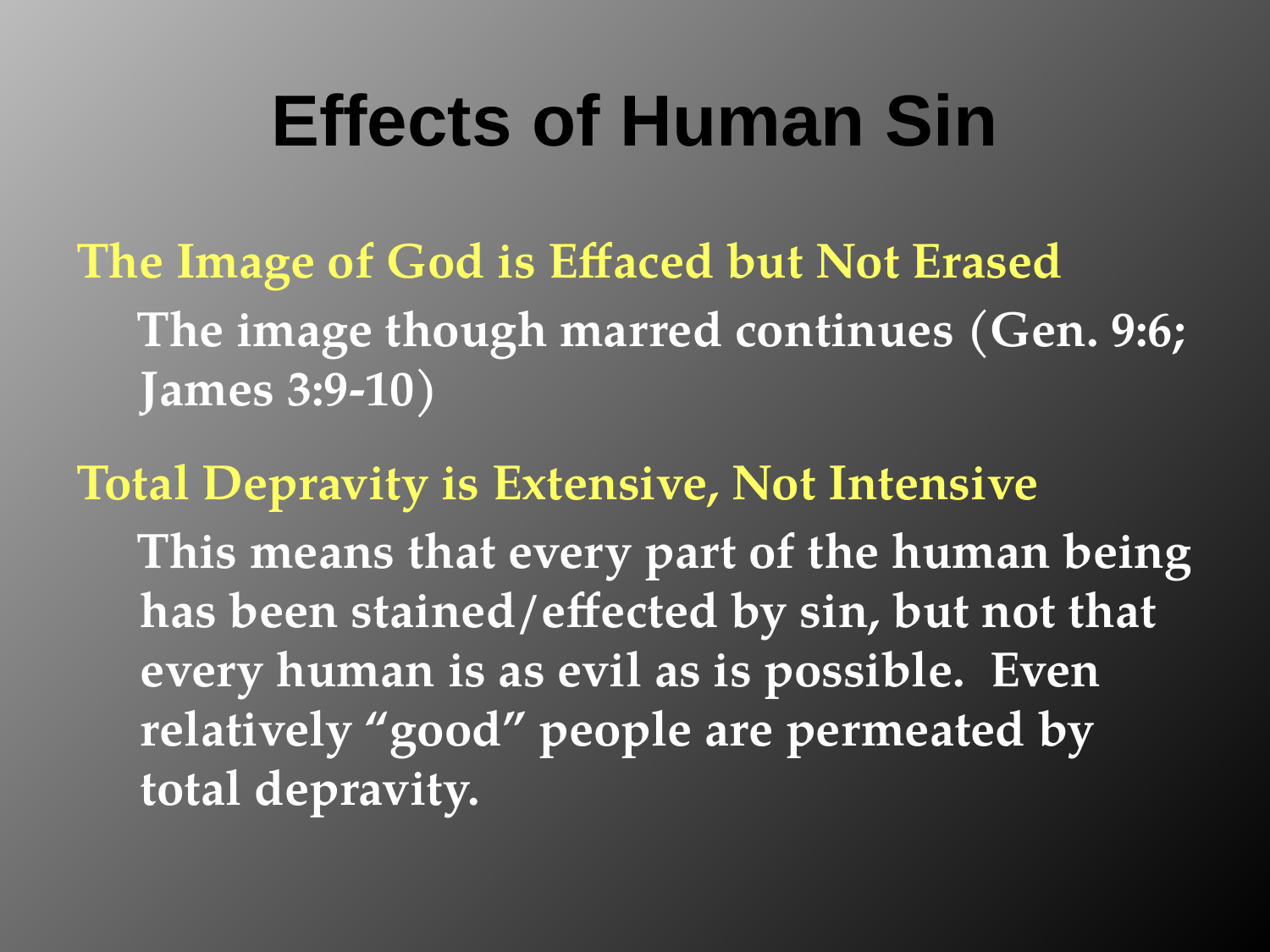

# Effects of Human Sin
The Image of God is Effaced but Not Erased
The image though marred continues (Gen. 9:6; James 3:9-10)

Total Depravity is Extensive, Not Intensive
This means that every part of the human being has been stained/effected by sin, but not that every human is as evil as is possible.  Even relatively “good” people are permeated by total depravity.